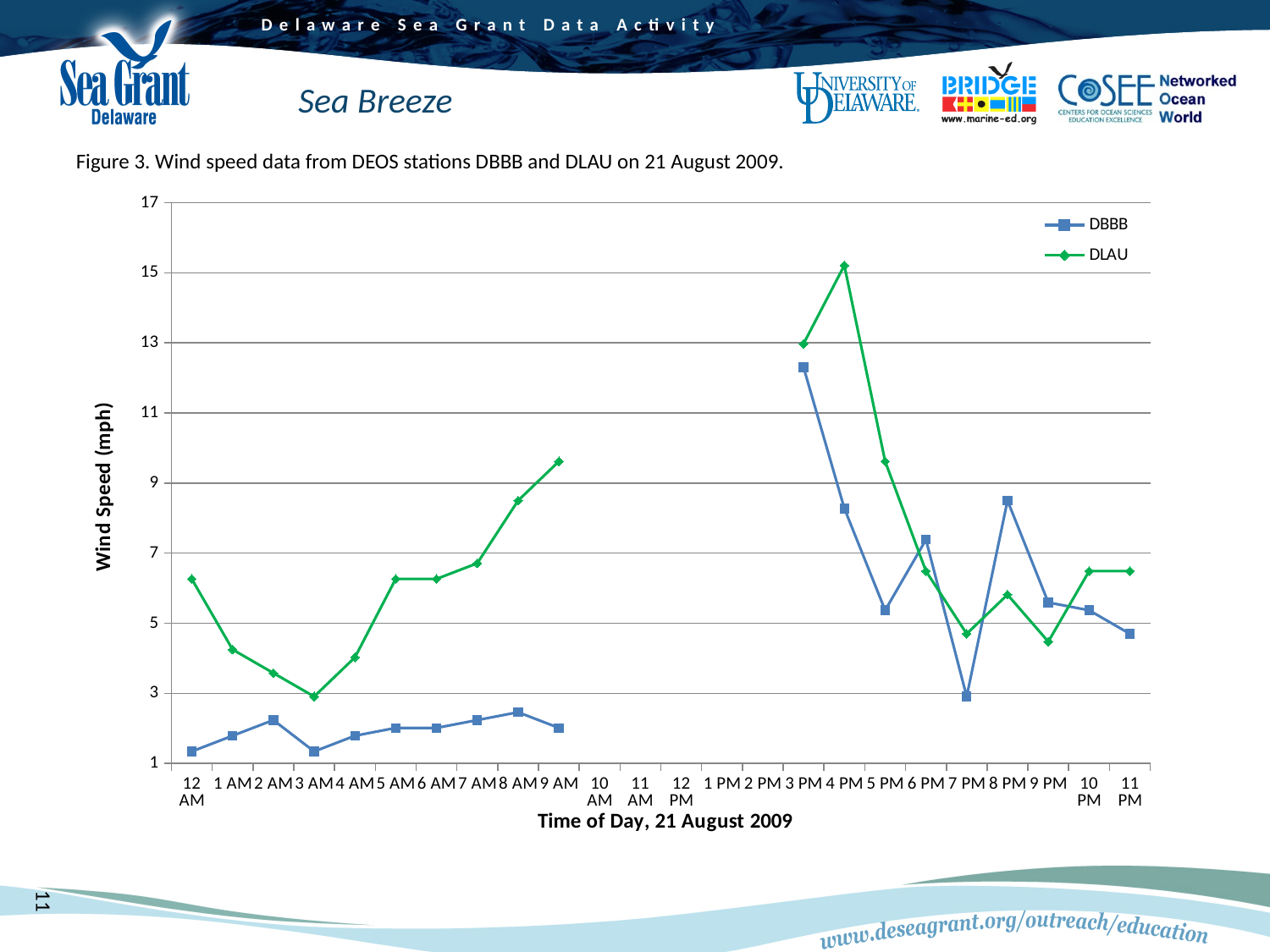

Figure 3. Wind speed data from DEOS stations DBBB and DLAU on 21 August 2009.

### Chart

| Category |  |  |
|---|---|---|
| 12 AM | 1.342161774 | 6.263421612 |
| 1 AM | 1.789549032 | 4.250178951 |
| 2 AM | 2.23693629 | 3.579098064 |
| 3 AM | 1.342161774 | 2.908017177 |
| 4 AM | 1.789549032 | 4.026485322 |
| 5 AM | 2.013242661 | 6.263421612 |
| 6 AM | 2.013242661 | 6.263421612 |
| 7 AM | 2.23693629 | 6.71080887 |
| 8 AM | 2.460629919 | 8.500357902 |
| 9 AM | 2.013242661 | 9.618826047 |
| 10 AM | None | None |
| 11 AM | None | None |
| 12 PM | None | None |
| 1 PM | None | None |
| 2 PM | None | None |
| 3 PM | 12.303149595 | 12.974230482 |
| 4 PM | 8.276664273 | 15.211166772 |
| 5 PM | 5.368647096 | 9.618826047 |
| 6 PM | 7.381889757 | 6.487115241 |
| 7 PM | 2.908017177 | 4.6975662090000005 |
| 8 PM | 8.500357902 | 5.816034354 |
| 9 PM | 5.592340725 | 4.47387258 |
| 10 PM | 5.368647096 | 6.487115241 |
| 11 PM | 4.6975662090000005 | 6.487115241 |
11